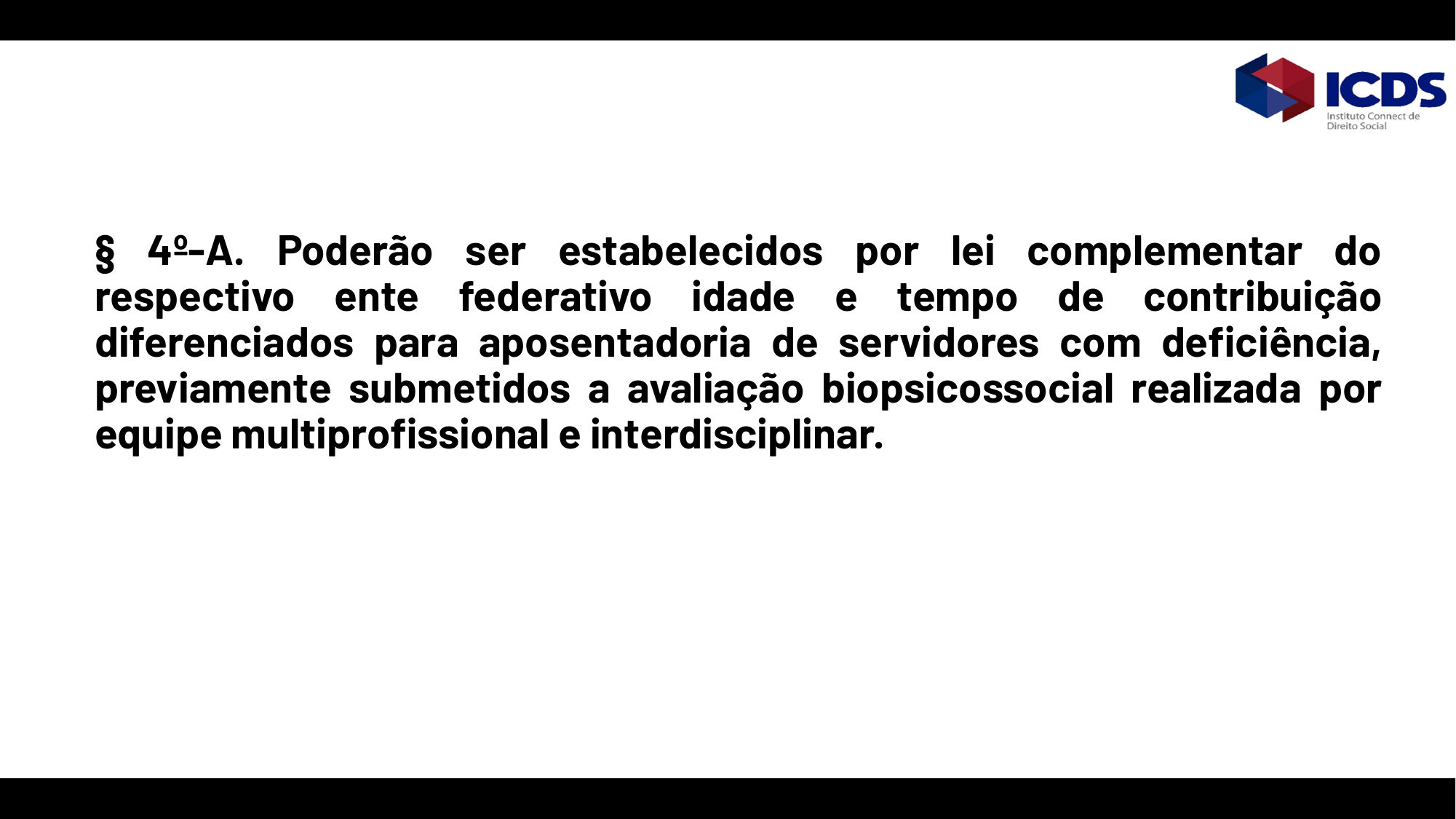

§ 4º-A. Poderão ser estabelecidos por lei complementar do respectivo ente federativo idade e tempo de contribuição diferenciados para aposentadoria de servidores com deficiência, previamente submetidos a avaliação biopsicossocial realizada por equipe multiprofissional e interdisciplinar.